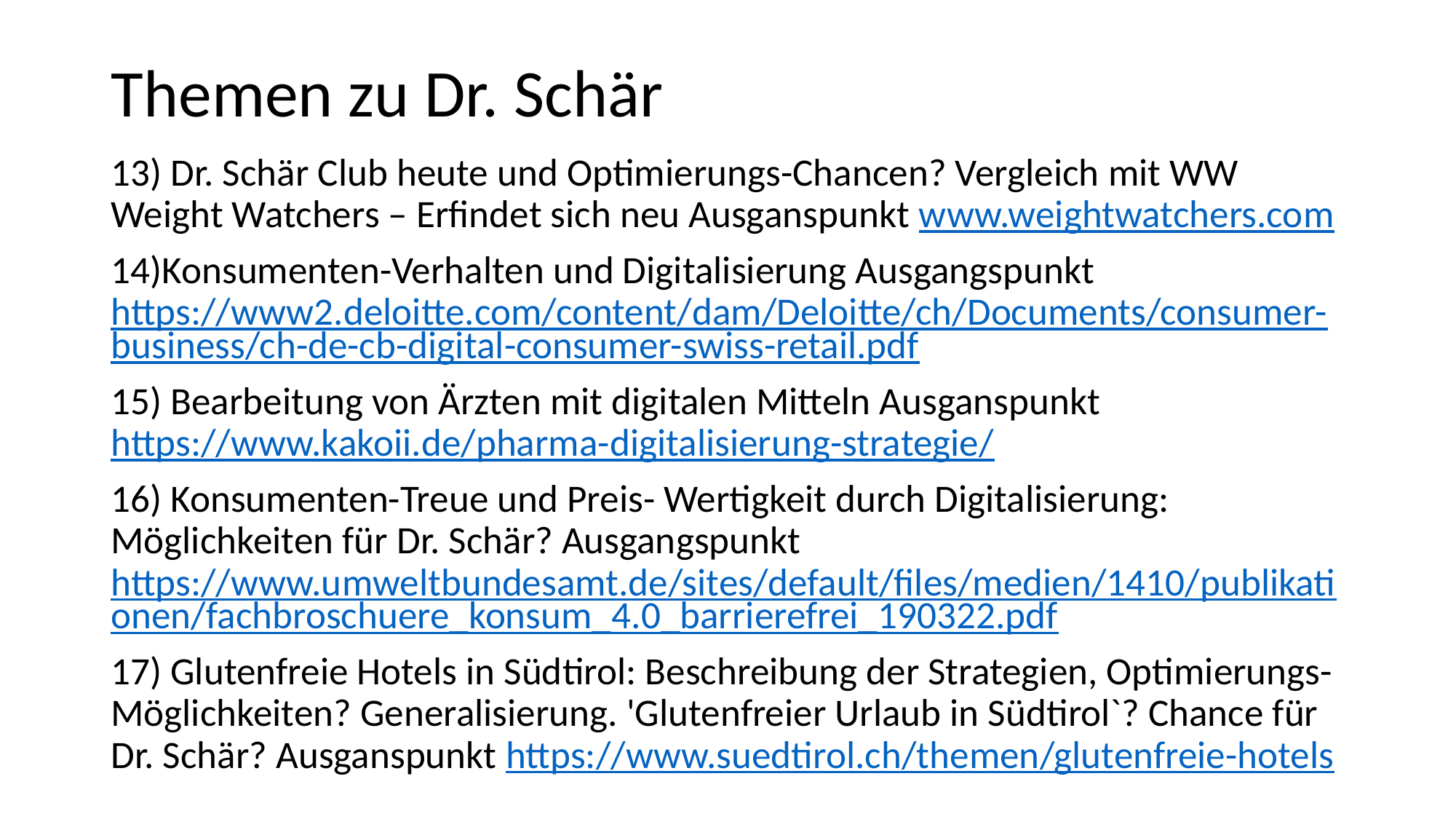

# Themen zu Dr. Schär
13) Dr. Schär Club heute und Optimierungs-Chancen? Vergleich mit WW Weight Watchers – Erfindet sich neu Ausganspunkt www.weightwatchers.com
14)Konsumenten-Verhalten und Digitalisierung Ausgangspunkt https://www2.deloitte.com/content/dam/Deloitte/ch/Documents/consumer-business/ch-de-cb-digital-consumer-swiss-retail.pdf
15) Bearbeitung von Ärzten mit digitalen Mitteln Ausganspunkt https://www.kakoii.de/pharma-digitalisierung-strategie/
16) Konsumenten-Treue und Preis- Wertigkeit durch Digitalisierung: Möglichkeiten für Dr. Schär? Ausgangspunkt https://www.umweltbundesamt.de/sites/default/files/medien/1410/publikationen/fachbroschuere_konsum_4.0_barrierefrei_190322.pdf
17) Glutenfreie Hotels in Südtirol: Beschreibung der Strategien, Optimierungs-Möglichkeiten? Generalisierung. 'Glutenfreier Urlaub in Südtirol`? Chance für Dr. Schär? Ausganspunkt https://www.suedtirol.ch/themen/glutenfreie-hotels